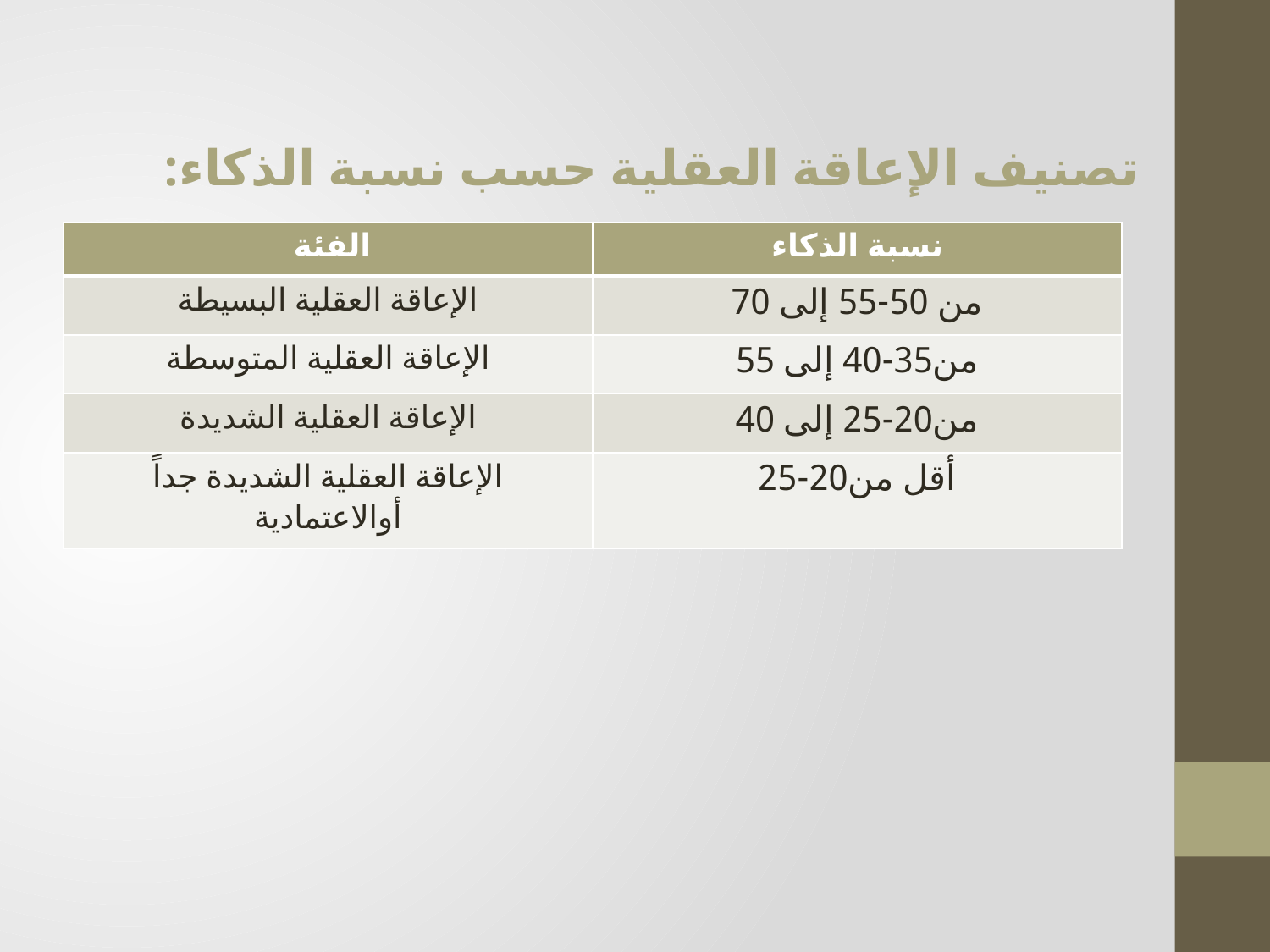

تصنيف الإعاقة العقلية حسب نسبة الذكاء:

| الفئة | نسبة الذكاء |
| --- | --- |
| الإعاقة العقلية البسيطة | من 50-55 إلى 70 |
| الإعاقة العقلية المتوسطة | من35-40 إلى 55 |
| الإعاقة العقلية الشديدة | من20-25 إلى 40 |
| الإعاقة العقلية الشديدة جداً أوالاعتمادية | أقل من20-25 |